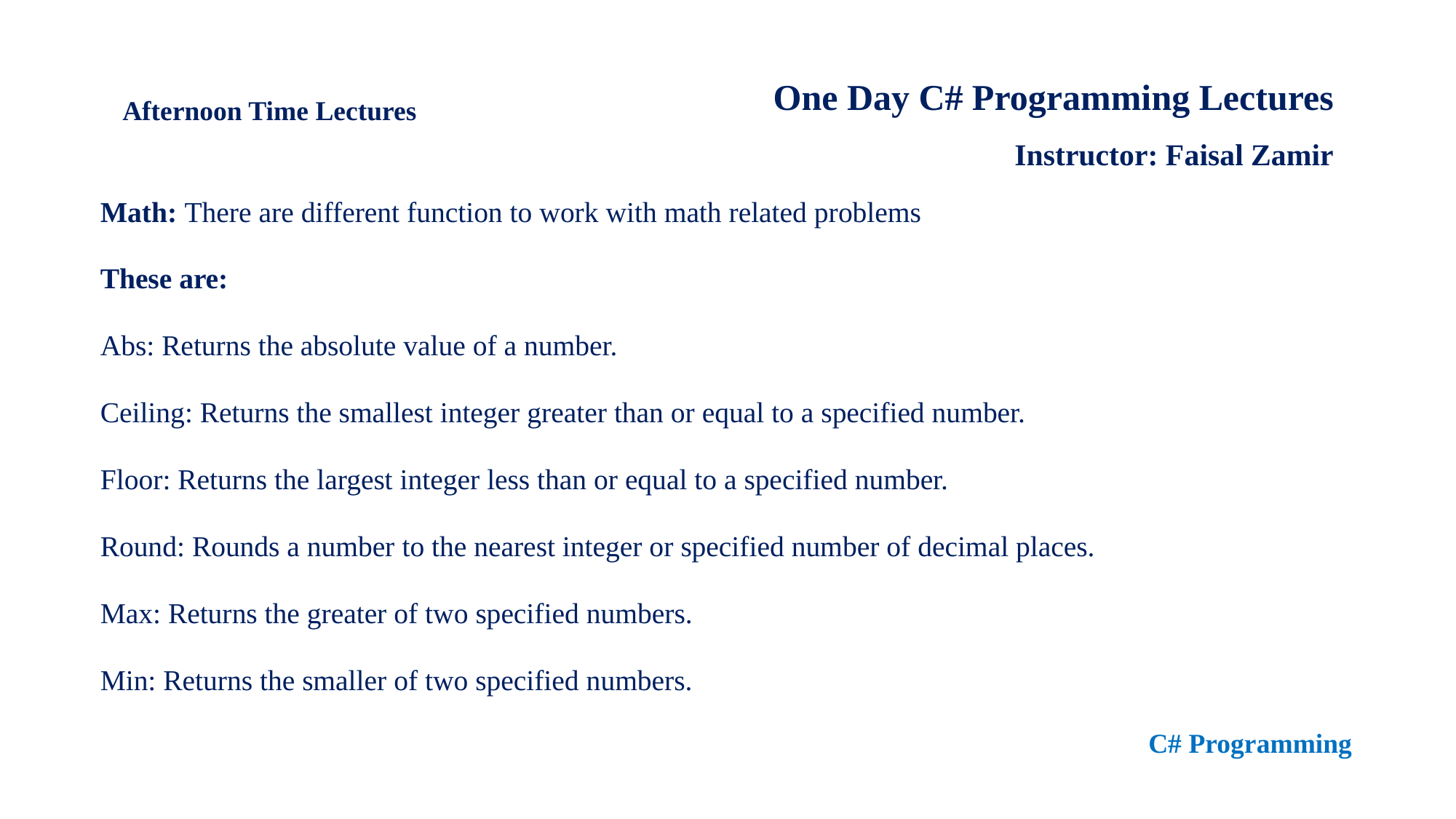

One Day C# Programming Lectures
Instructor: Faisal Zamir
Afternoon Time Lectures
Math: There are different function to work with math related problems
These are:
Abs: Returns the absolute value of a number.
Ceiling: Returns the smallest integer greater than or equal to a specified number.
Floor: Returns the largest integer less than or equal to a specified number.
Round: Rounds a number to the nearest integer or specified number of decimal places.
Max: Returns the greater of two specified numbers.
Min: Returns the smaller of two specified numbers.
C# Programming